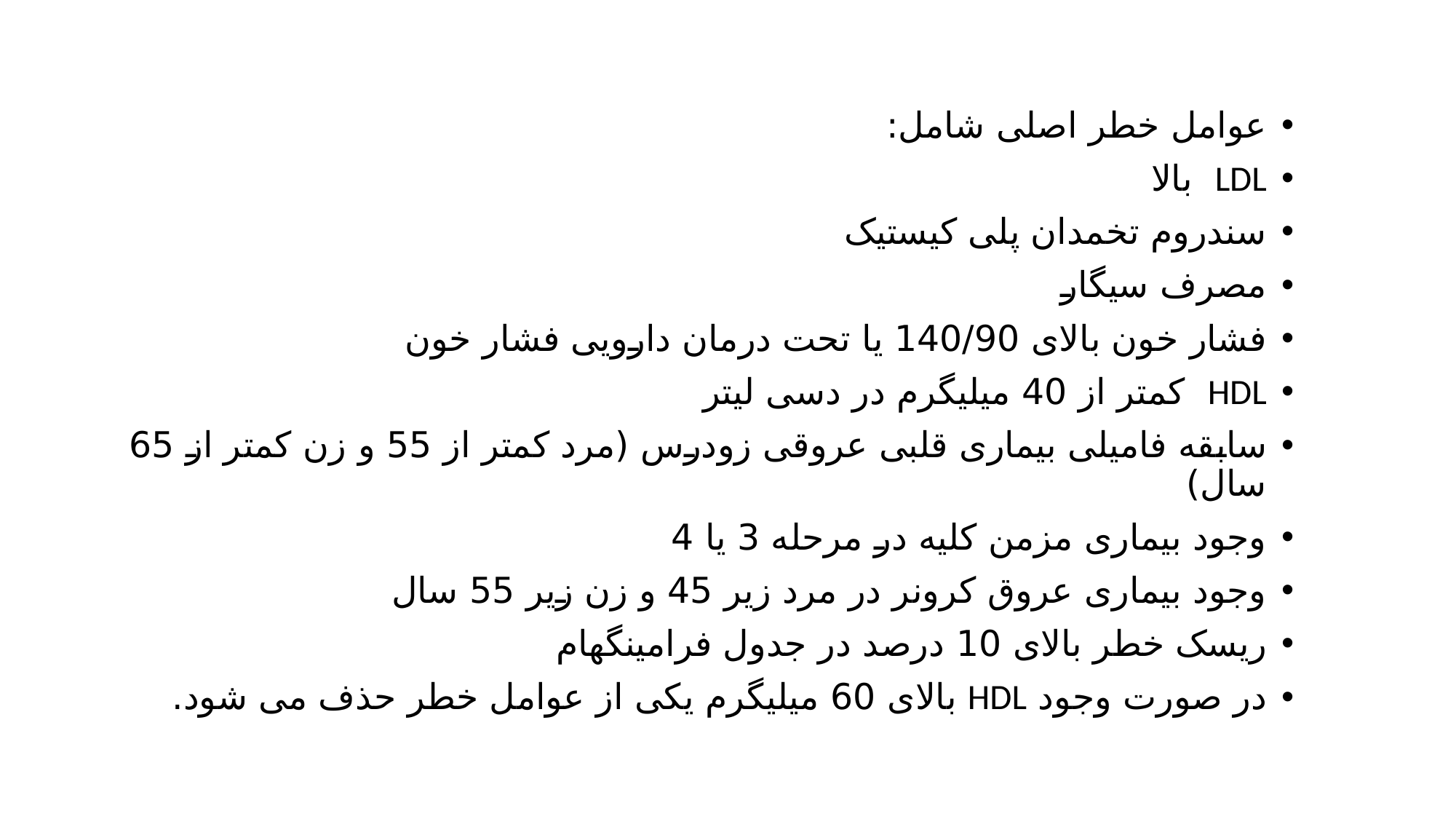

عوامل خطر اصلی شامل:
LDL  بالا
سندروم تخمدان پلی کیستیک
مصرف سیگار
فشار خون بالای 140/90 یا تحت درمان دارویی فشار خون
HDL  کمتر از 40 میلیگرم در دسی لیتر
سابقه فامیلی بیماری قلبی عروقی زودرس (مرد کمتر از 55 و زن کمتر از 65 سال)
وجود بیماری مزمن کلیه در مرحله 3 یا 4
وجود بیماری عروق کرونر در مرد زیر 45 و زن زیر 55 سال
ریسک خطر بالای 10 درصد در جدول فرامینگهام
در صورت وجود HDL بالای 60 میلیگرم یکی از عوامل خطر حذف می شود.